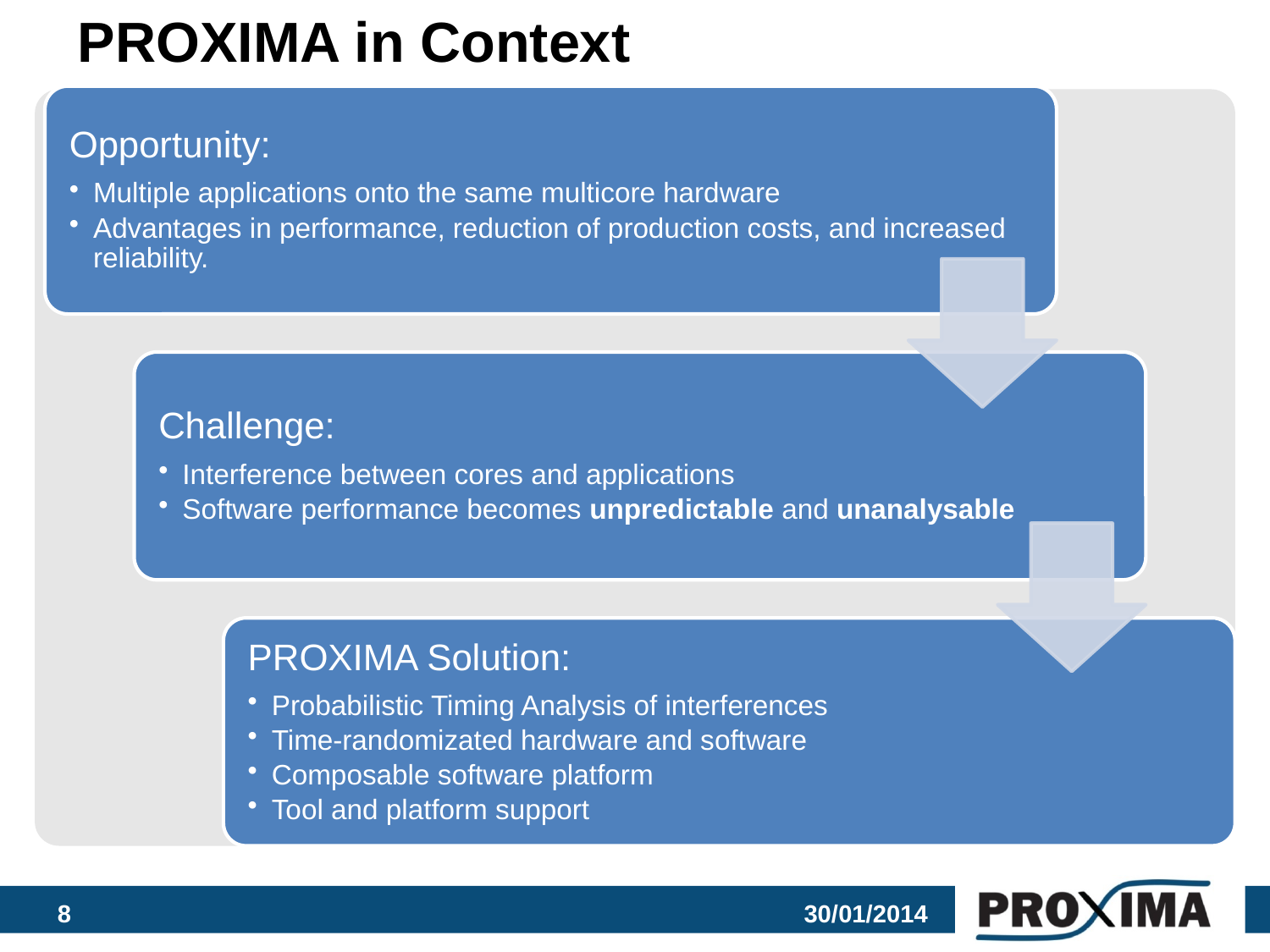

# PROXIMA in Context
Opportunity:
Multiple applications onto the same multicore hardware
Advantages in performance, reduction of production costs, and increased reliability.
Challenge:
Interference between cores and applications
Software performance becomes unpredictable and unanalysable
PROXIMA Solution:
Probabilistic Timing Analysis of interferences
Time-randomizated hardware and software
Composable software platform
Tool and platform support

8	 				                30/01/2014